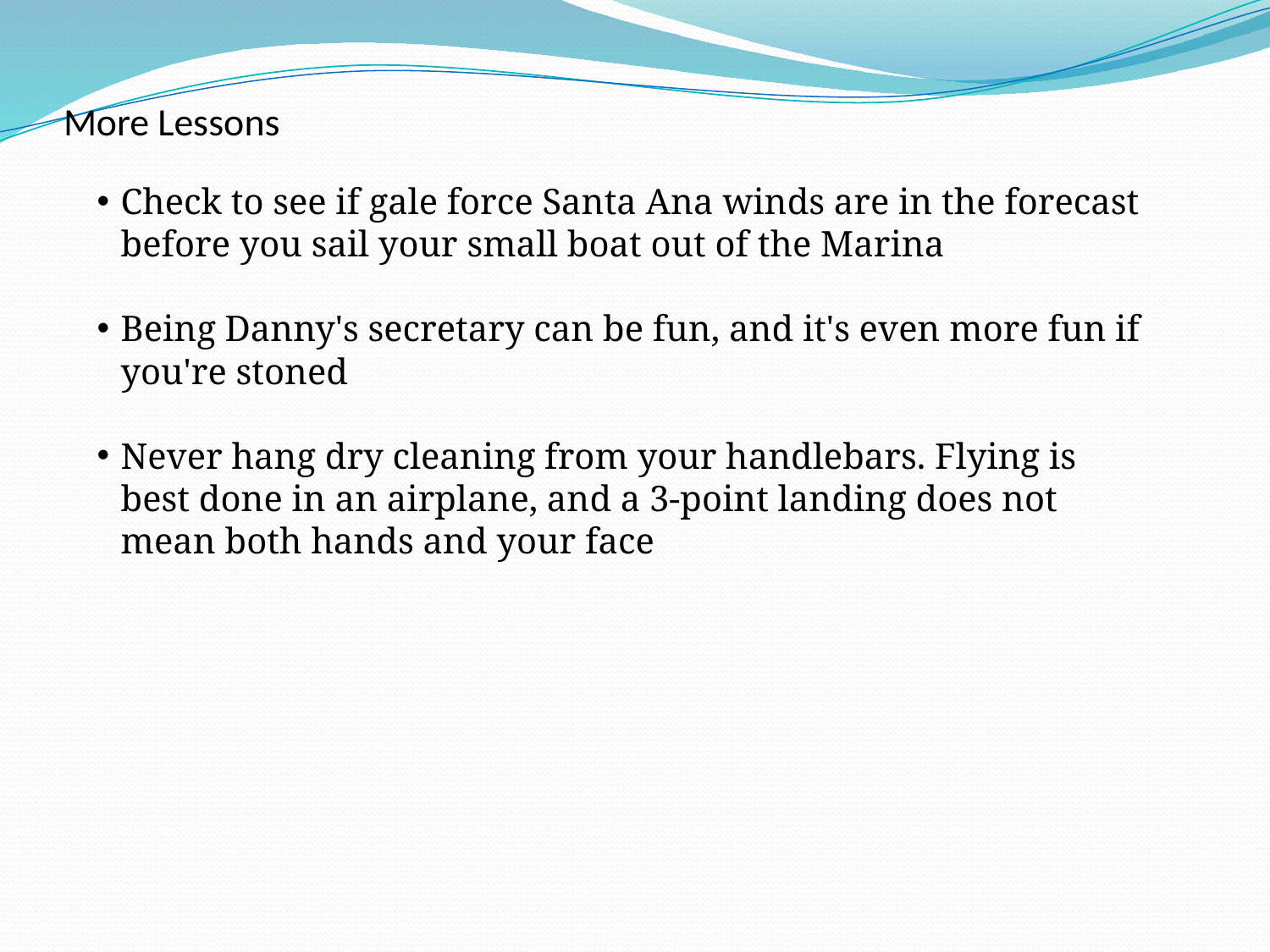

# More Lessons

Check to see if gale force Santa Ana winds are in the forecast before you sail your small boat out of the Marina

Being Danny's secretary can be fun, and it's even more fun if you're stoned

Never hang dry cleaning from your handlebars. Flying is best done in an airplane, and a 3-point landing does not mean both hands and your face